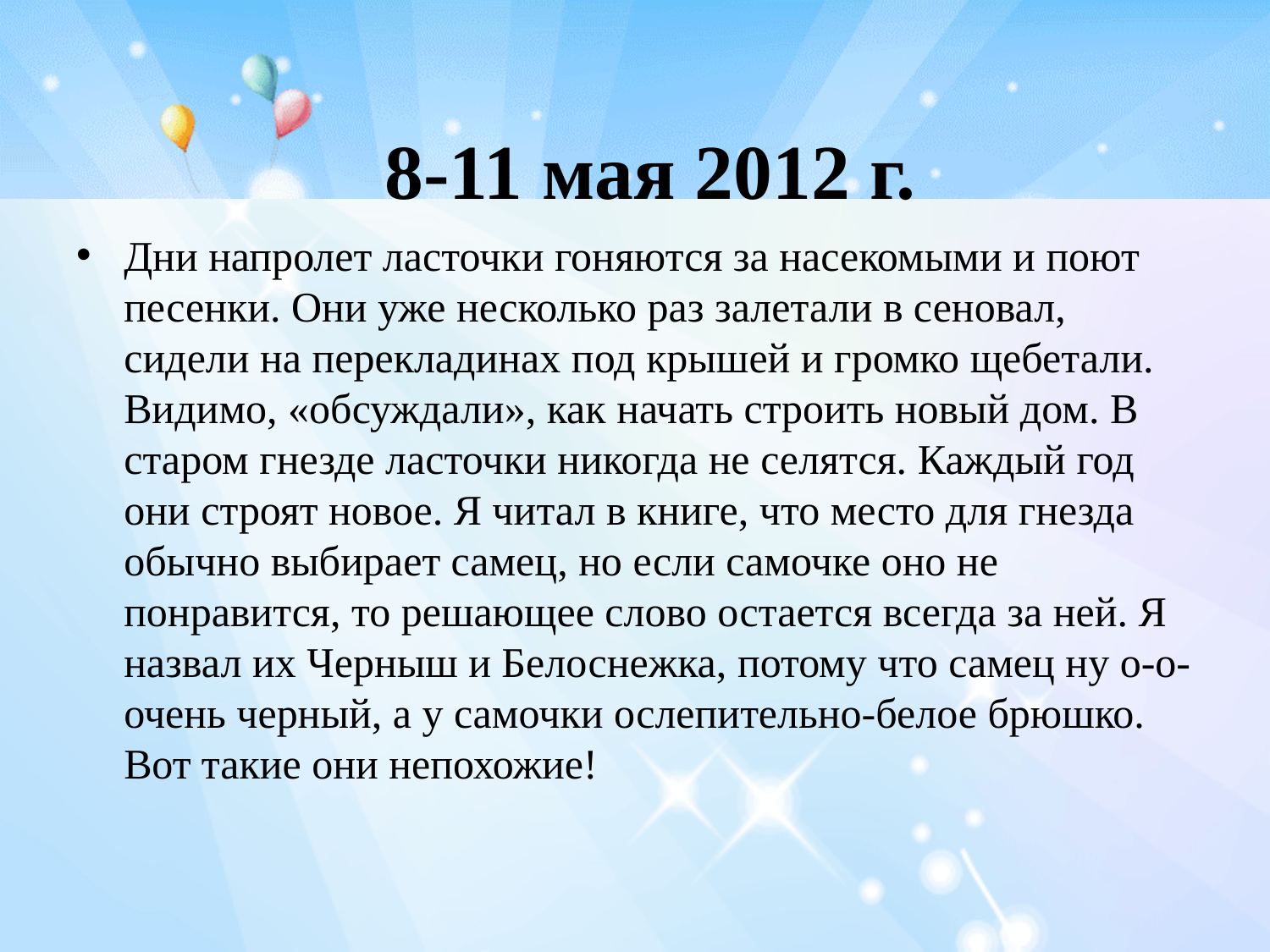

# 8-11 мая 2012 г.
Дни напролет ласточки гоняются за насекомыми и поют песенки. Они уже несколько раз залетали в сеновал, сидели на перекладинах под крышей и громко щебетали. Видимо, «обсуждали», как начать строить новый дом. В старом гнезде ласточки никогда не селятся. Каждый год они строят новое. Я читал в книге, что место для гнезда обычно выбирает самец, но если самочке оно не понравится, то решающее слово остается всегда за ней. Я назвал их Черныш и Белоснежка, потому что самец ну о-о-очень черный, а у самочки ослепительно-белое брюшко. Вот такие они непохожие!